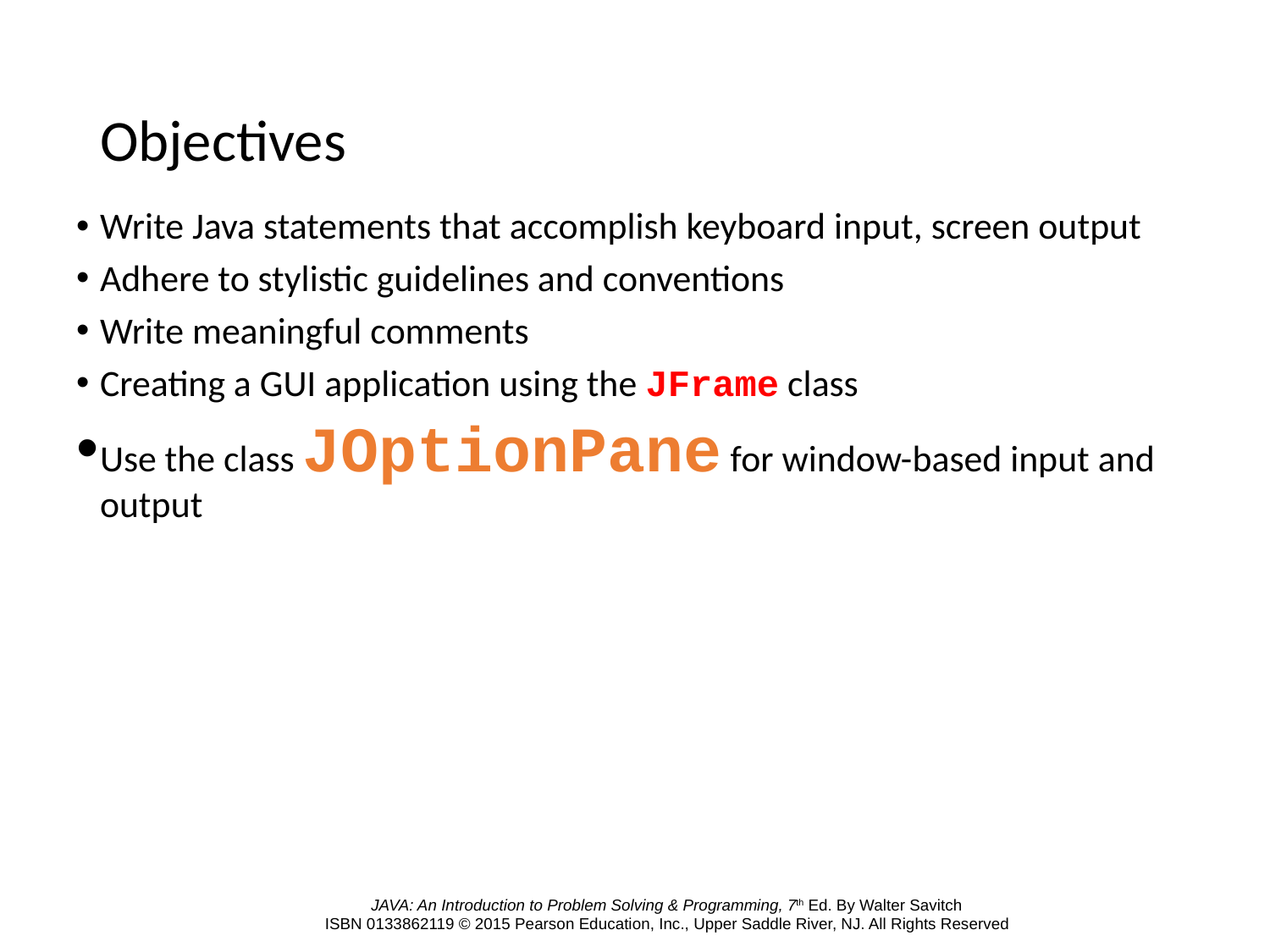

# Objectives
Write Java statements that accomplish keyboard input, screen output
Adhere to stylistic guidelines and conventions
Write meaningful comments
Creating a GUI application using the JFrame class
Use the class JOptionPane for window-based input and output